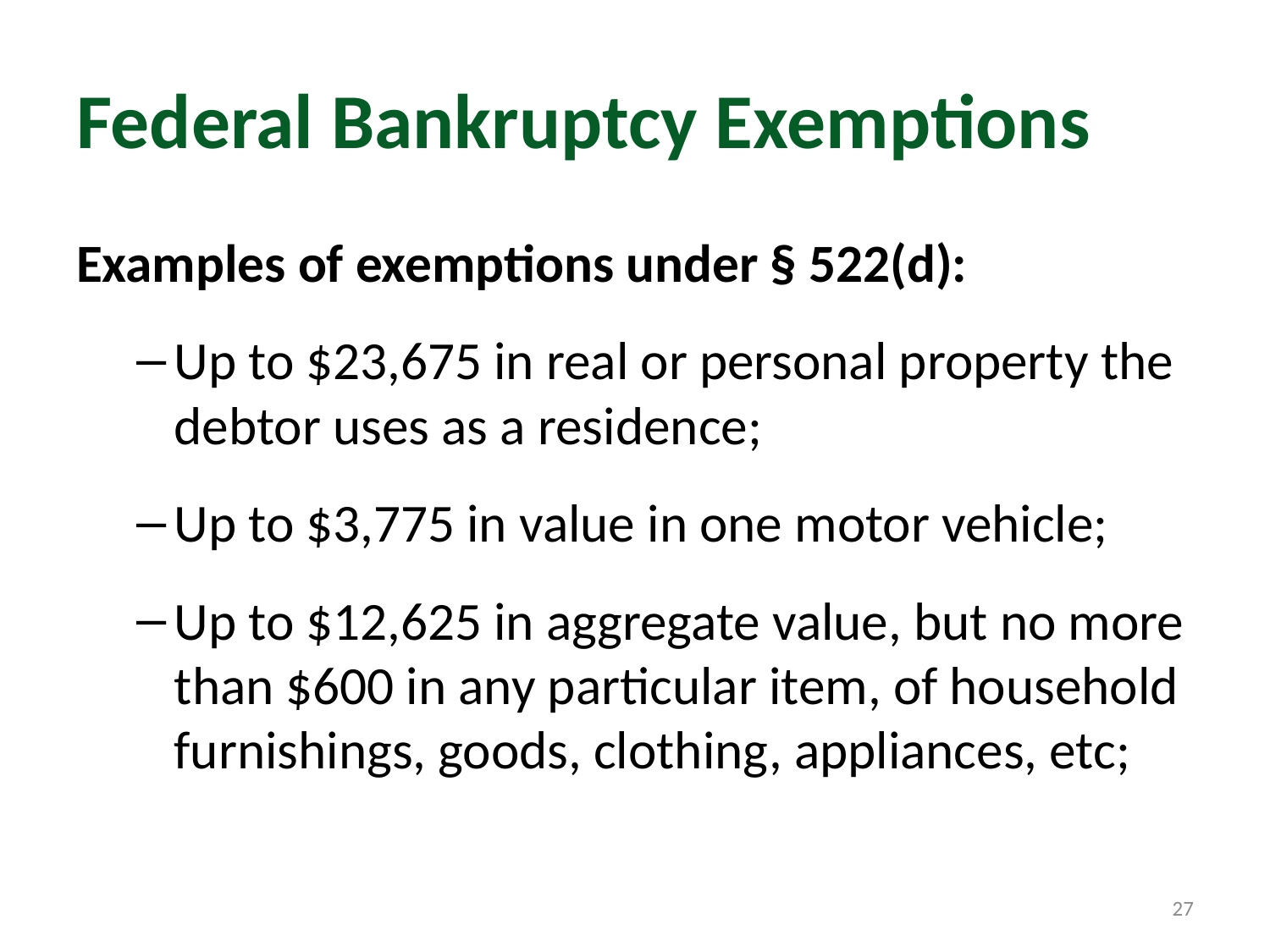

# Federal Bankruptcy Exemptions
Examples of exemptions under § 522(d):
Up to $23,675 in real or personal property the debtor uses as a residence;
Up to $3,775 in value in one motor vehicle;
Up to $12,625 in aggregate value, but no more than $600 in any particular item, of household furnishings, goods, clothing, appliances, etc;

27